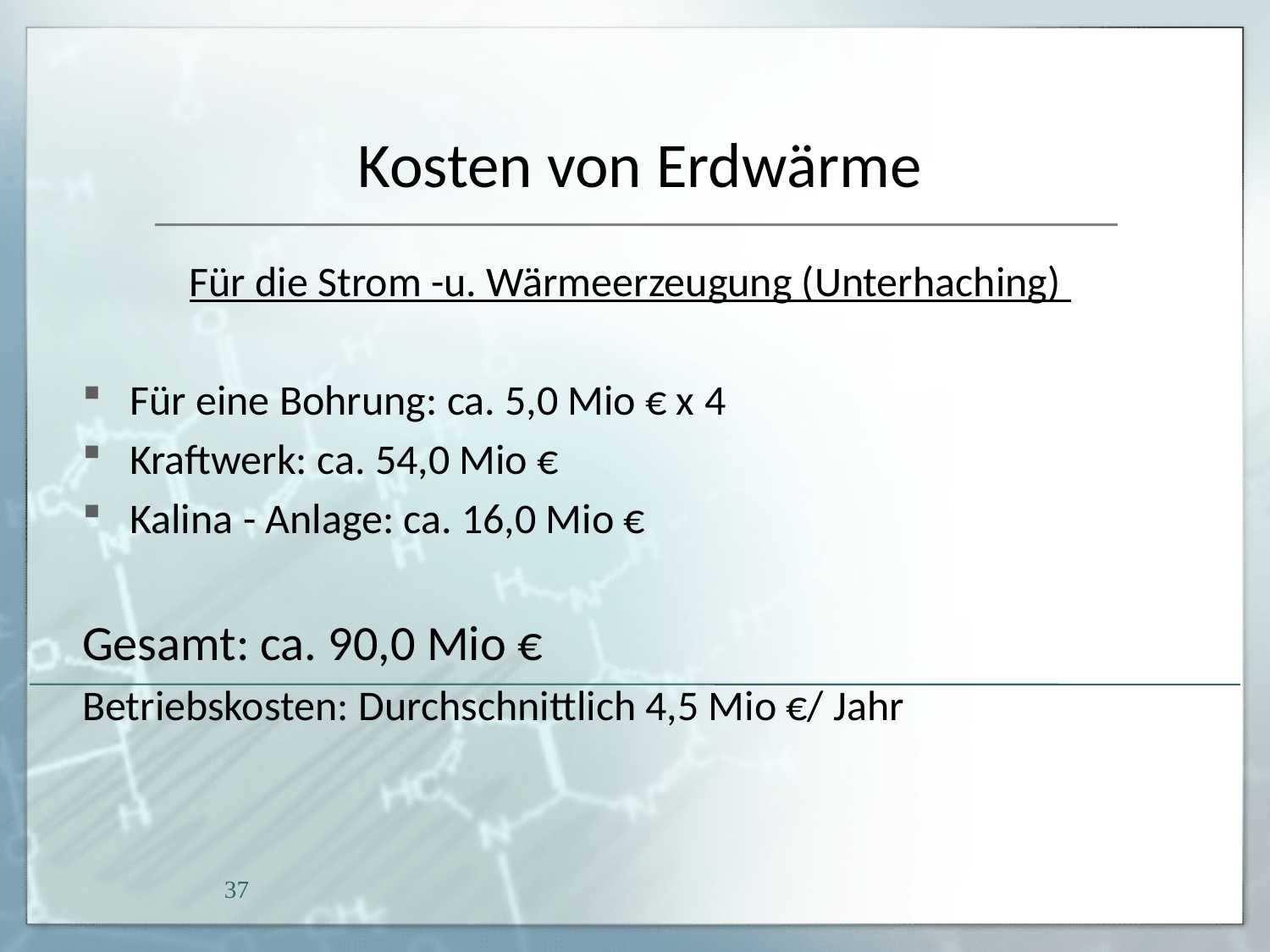

# Kosten von Erdwärme
Für die Strom -u. Wärmeerzeugung (Unterhaching)

Für eine Bohrung: ca. 5,0 Mio € x 4
Kraftwerk: ca. 54,0 Mio €
Kalina - Anlage: ca. 16,0 Mio €

Gesamt: ca. 90,0 Mio €
Betriebskosten: Durchschnittlich 4,5 Mio €/ Jahr

37